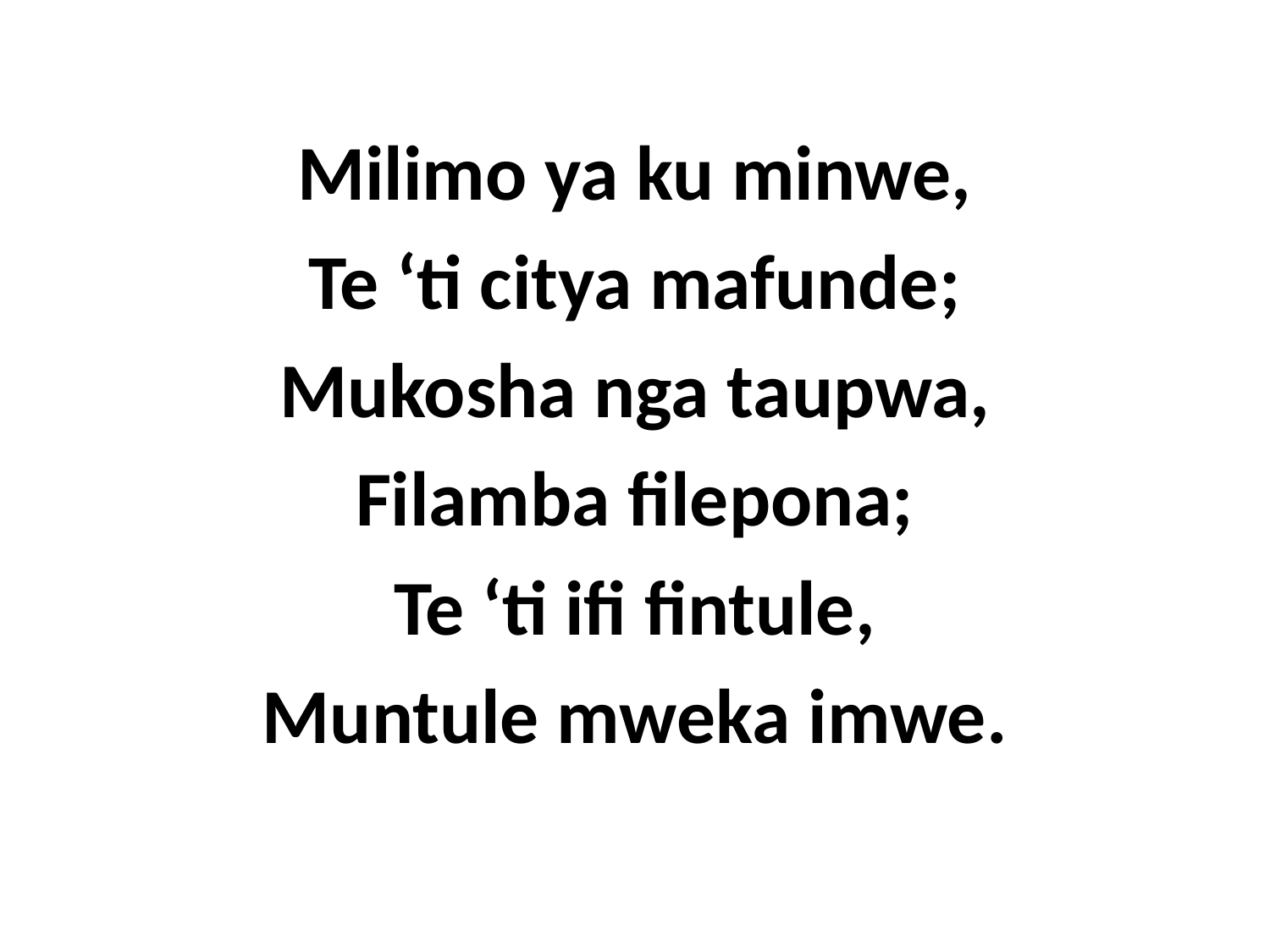

Milimo ya ku minwe,
Te ‘ti citya mafunde;
Mukosha nga taupwa,
Filamba filepona;
Te ‘ti ifi fintule,
Muntule mweka imwe.